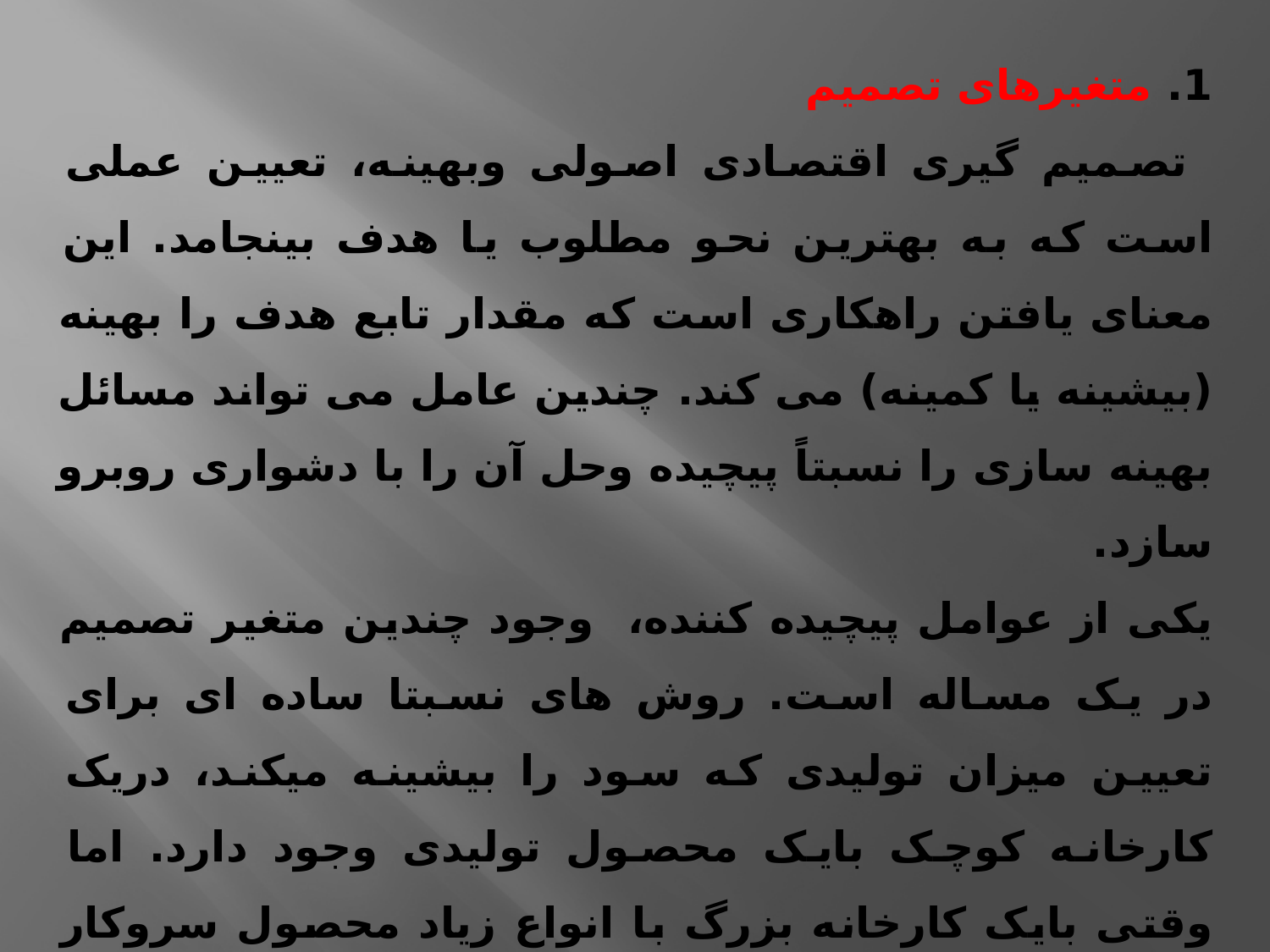

1. متغیرهای تصمیم
تصمیم گیری اقتصادی اصولی وبهینه، تعیین عملی است که به بهترین نحو مطلوب یا هدف بینجامد. این معنای یافتن راهکاری است که مقدار تابع هدف را بهینه (بیشینه یا کمینه) می کند. چندین عامل می تواند مسائل بهینه سازی را نسبتاً پیچیده وحل آن را با دشواری روبرو سازد.
یکی از عوامل پیچیده کننده،  وجود چندین متغیر تصمیم در یک مساله است. روش های نسبتا ساده ای برای تعیین میزان تولیدی که سود را بیشینه میکند، دریک کارخانه کوچک بایک محصول تولیدی وجود دارد. اما وقتی بایک کارخانه بزرگ با انواع زیاد محصول سروکار داریم. مساله پیچیده تر می شود ودر نتیجه تعیین میزان تولید هریک از محصولات برای بیشینه کردن  سود، مساله دشواری است.